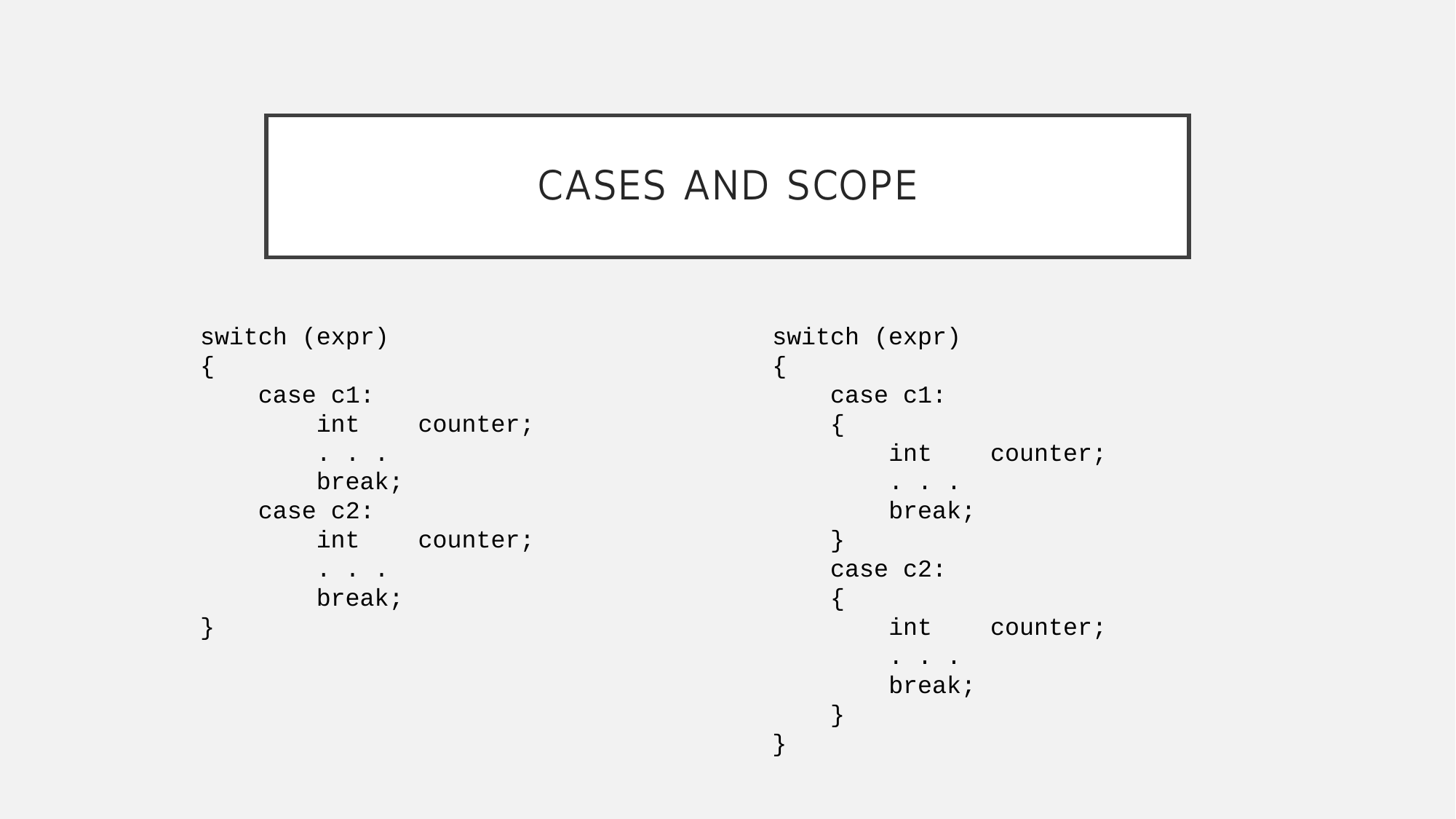

# Cases And Scope
switch (expr)
{
    case c1:
        int    counter;
        . . .
        break;
    case c2:
        int    counter;
        . . .
        break;
}
switch (expr)
{
    case c1:
    {
        int    counter;
        . . .
        break;
    }
    case c2:
    {
        int    counter;
        . . .
        break;
    }
}